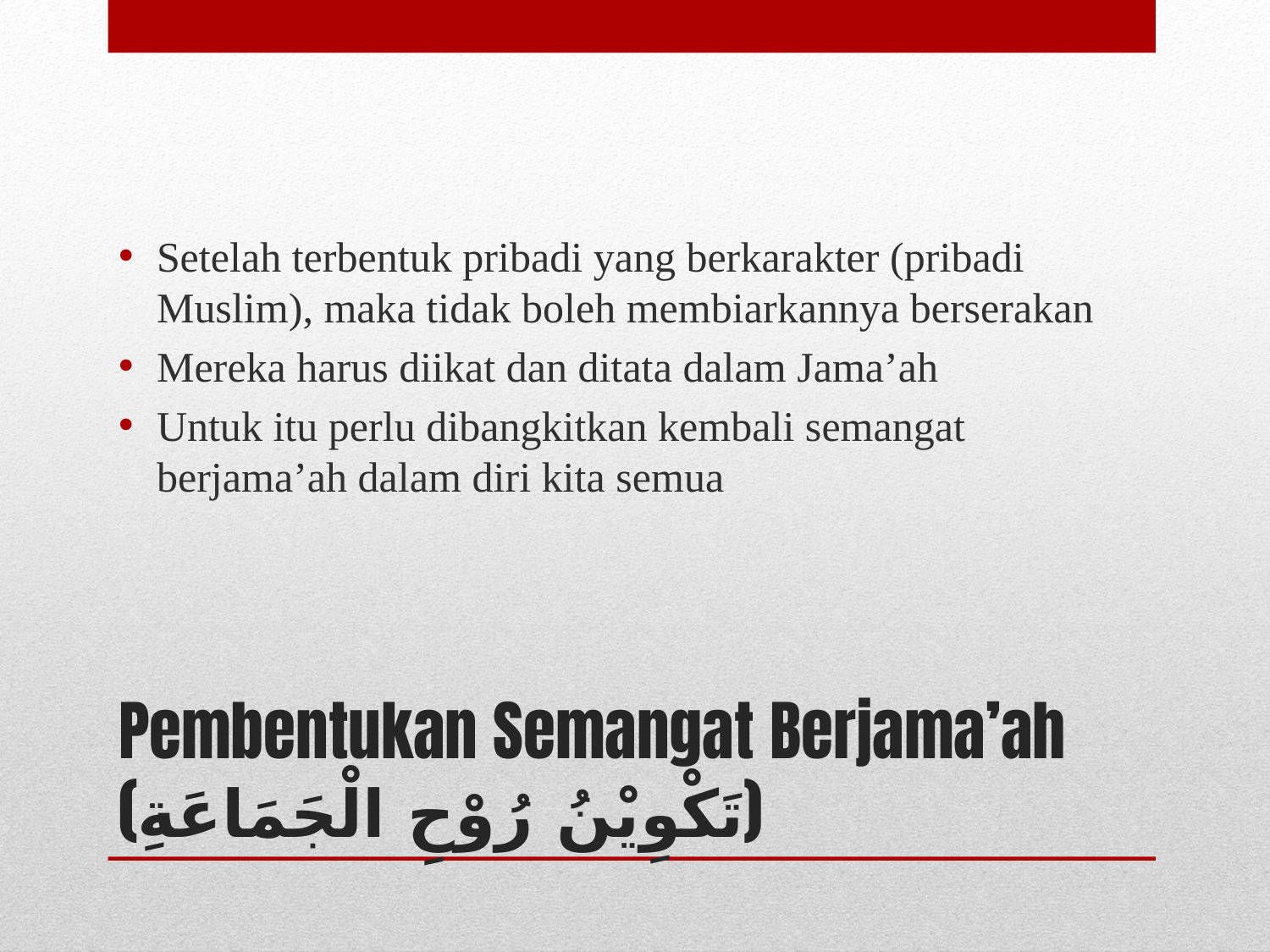

Setelah terbentuk pribadi yang berkarakter (pribadi Muslim), maka tidak boleh membiarkannya berserakan
Mereka harus diikat dan ditata dalam Jama’ah
Untuk itu perlu dibangkitkan kembali semangat berjama’ah dalam diri kita semua
# Pembentukan Semangat Berjama’ah (تَكْوِيْنُ رُوْحِ الْجَمَاعَةِ)